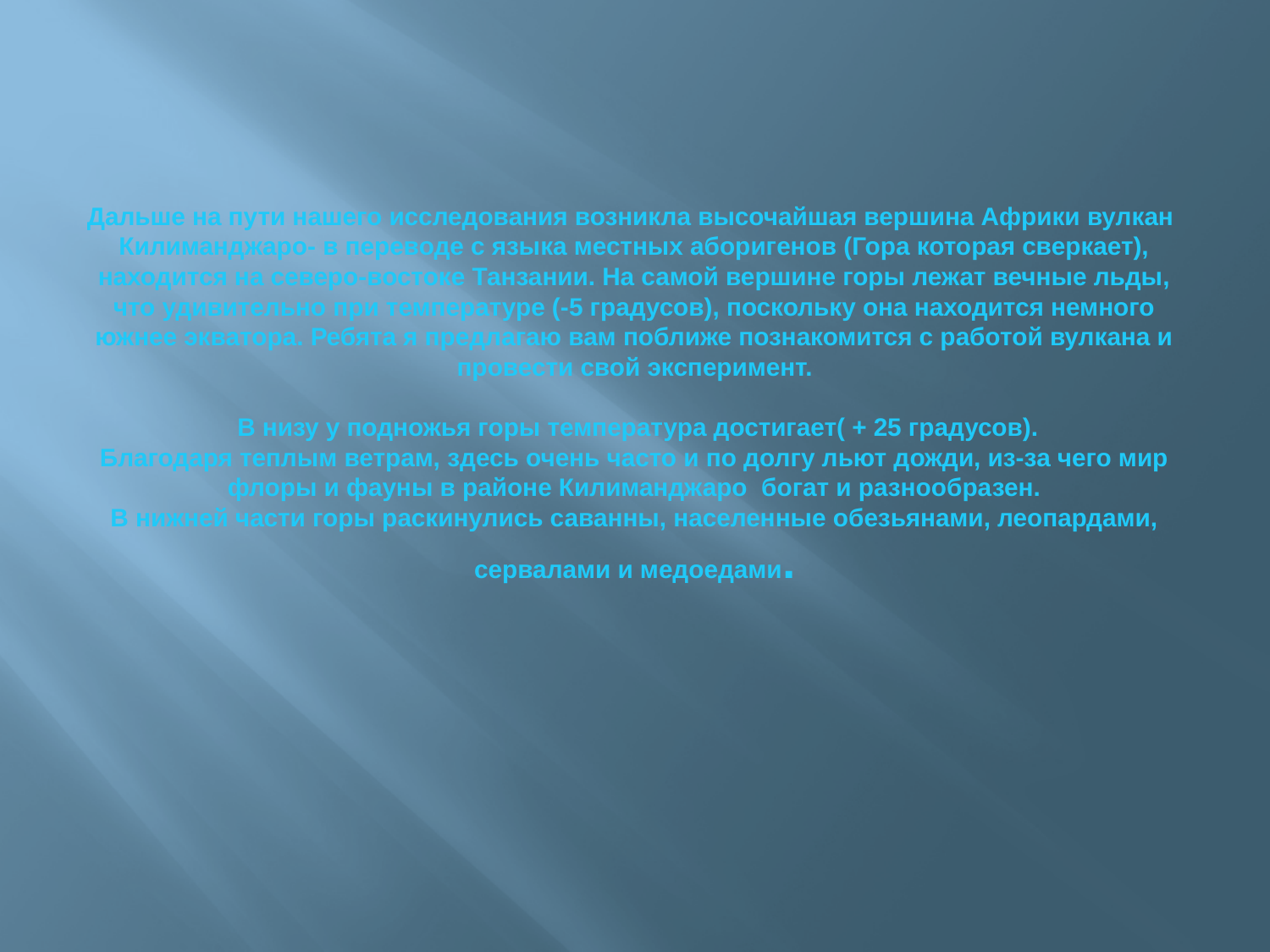

# Дальше на пути нашего исследования возникла высочайшая вершина Африки вулкан Килиманджаро- в переводе с языка местных аборигенов (Гора которая сверкает), находится на северо-востоке Танзании. На самой вершине горы лежат вечные льды, что удивительно при температуре (-5 градусов), поскольку она находится немного южнее экватора. Ребята я предлагаю вам поближе познакомится с работой вулкана и провести свой эксперимент. В низу у подножья горы температура достигает( + 25 градусов). Благодаря теплым ветрам, здесь очень часто и по долгу льют дожди, из-за чего мир флоры и фауны в районе Килиманджаро  богат и разнообразен. В нижней части горы раскинулись саванны, населенные обезьянами, леопардами, сервалами и медоедами.